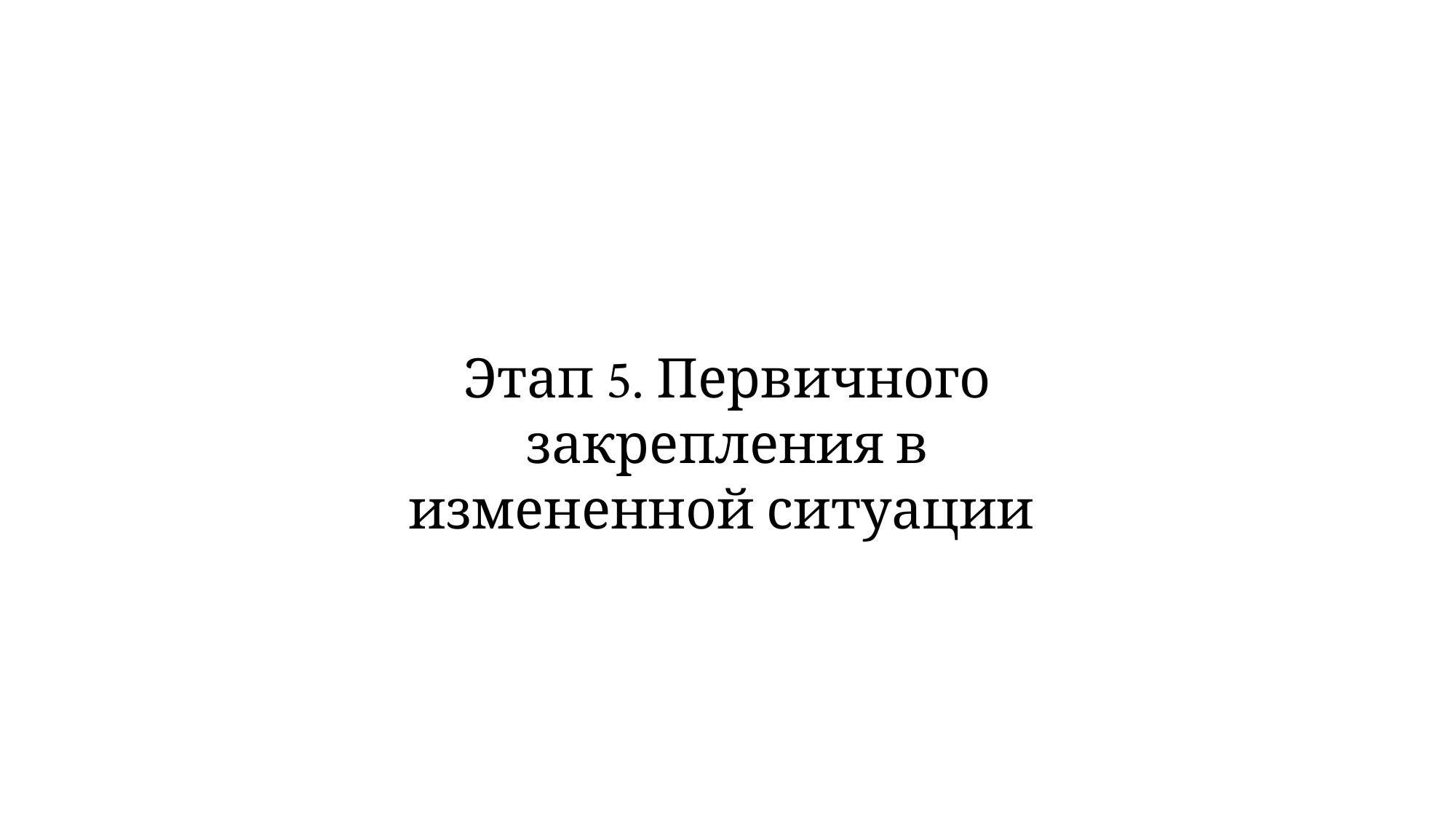

Этап 5. Первичного закрепления в измененной ситуации